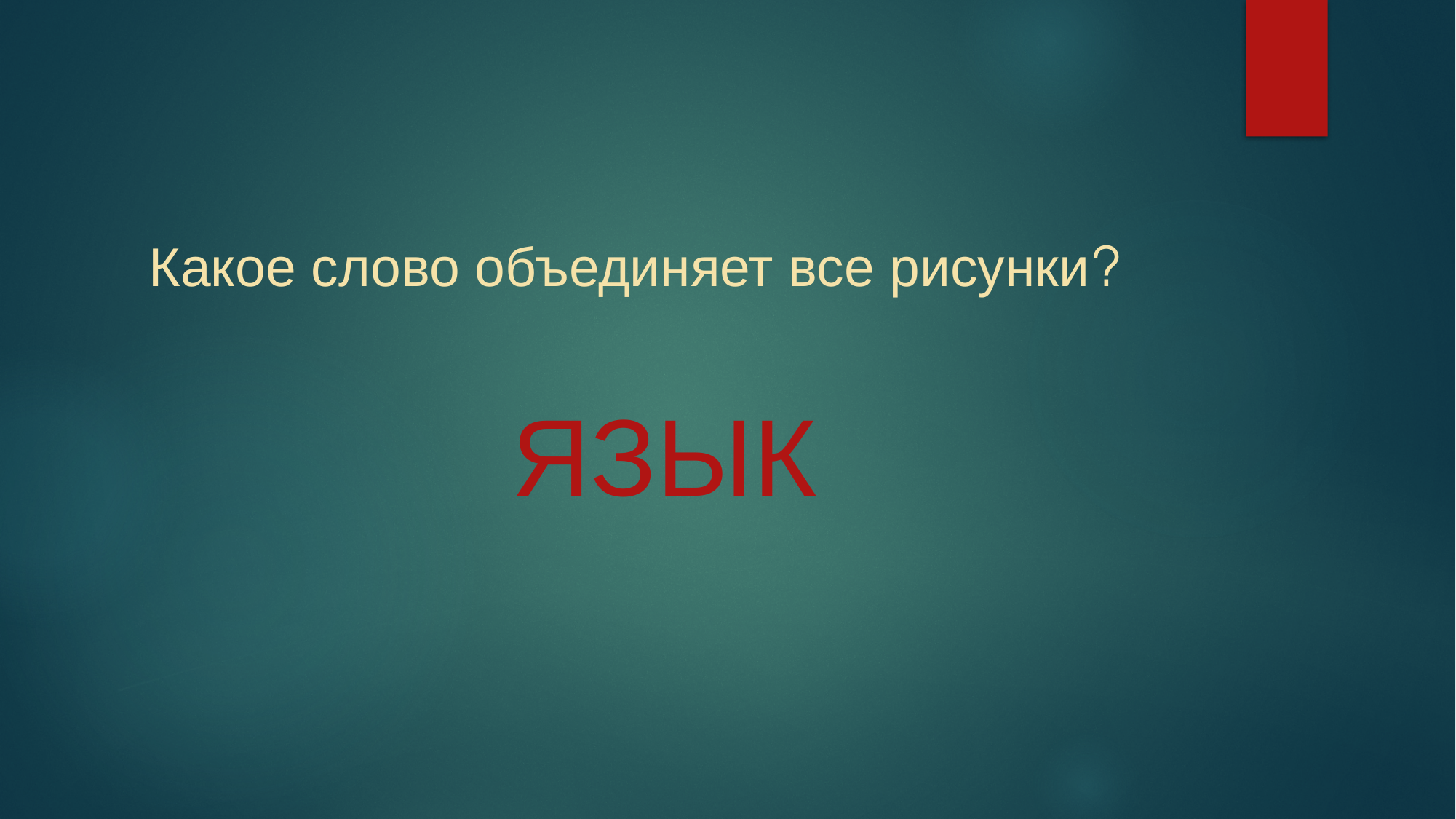

# Какое слово объединяет все рисунки?
язык